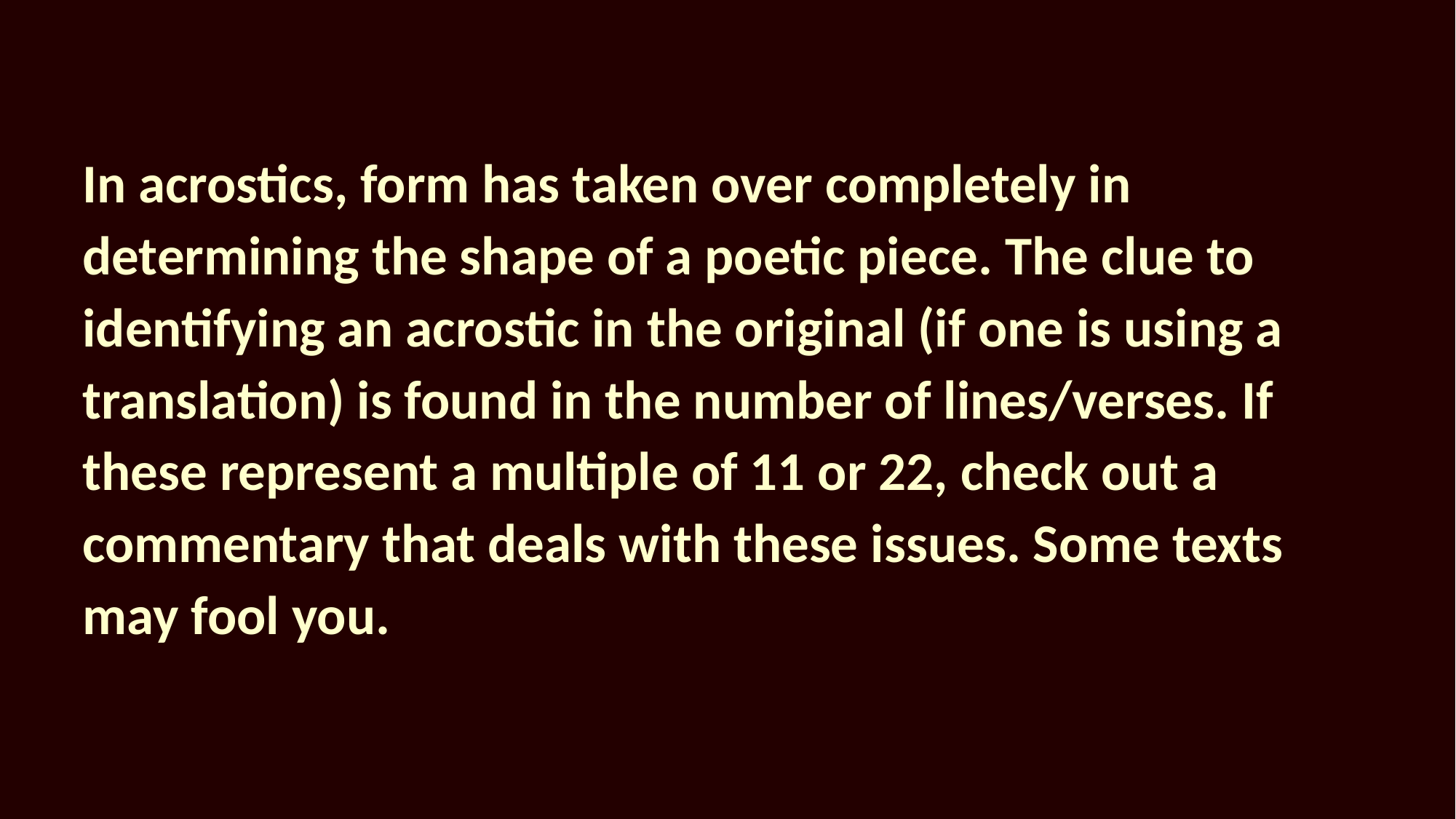

In acrostics, form has taken over completely in determining the shape of a poetic piece. The clue to identifying an acrostic in the original (if one is using a translation) is found in the number of lines/verses. If these represent a multiple of 11 or 22, check out a commentary that deals with these issues. Some texts may fool you.